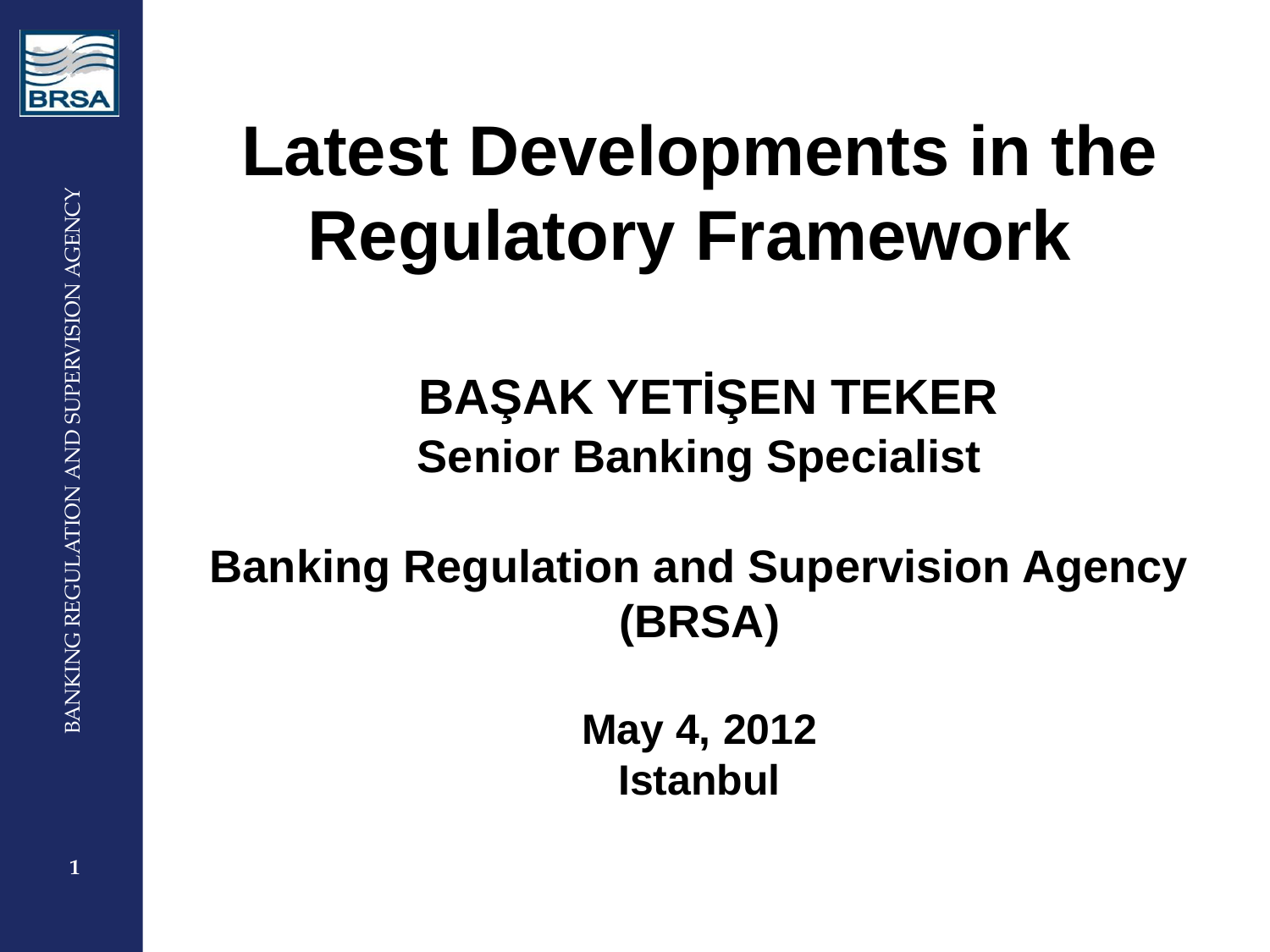

Latest Developments in the Regulatory Framework

 BAŞAK YETİŞEN TEKER
Senior Banking Specialist

Banking Regulation and Supervision Agency
(BRSA)

May 4, 2012
Istanbul